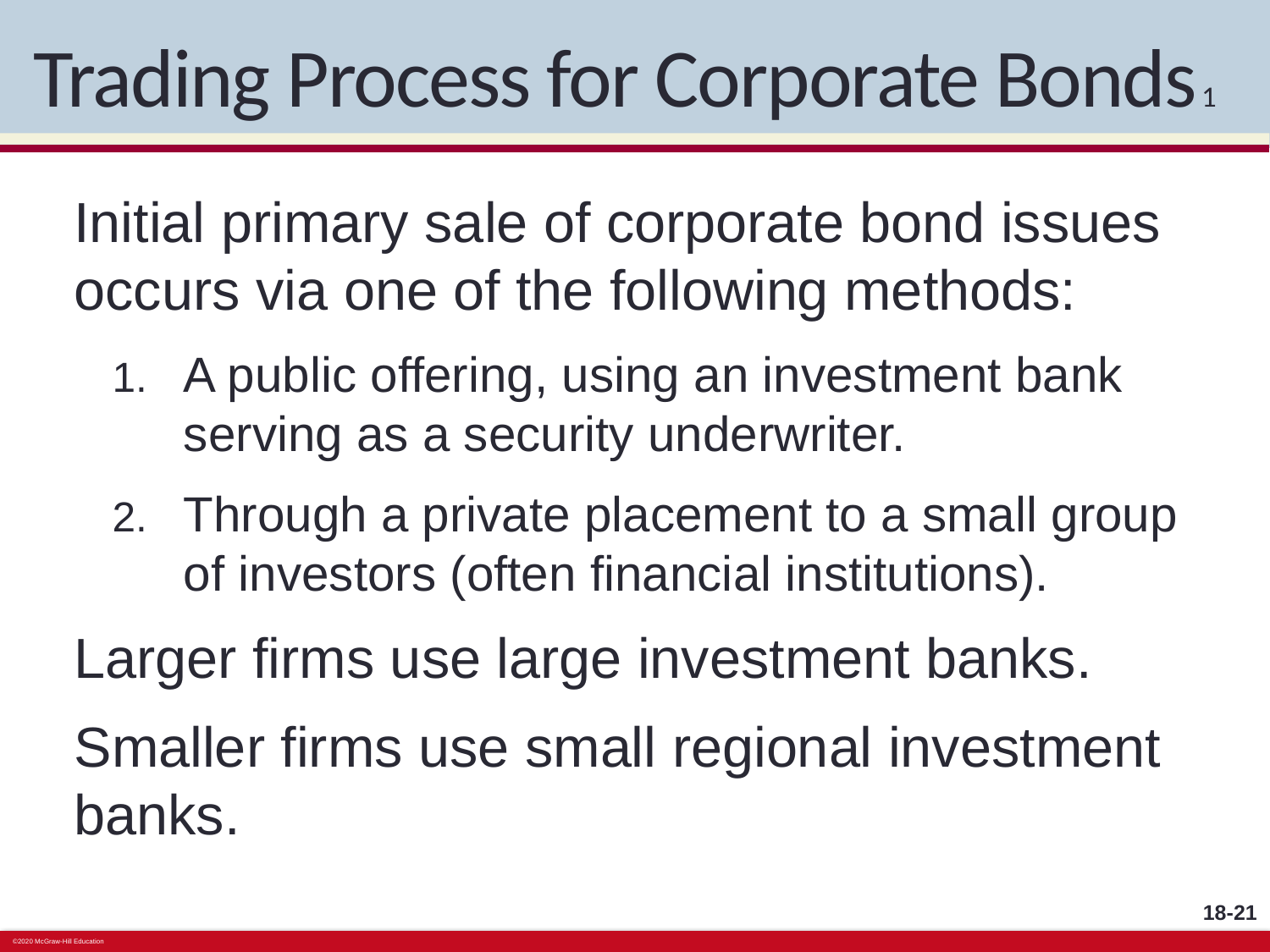

# Trading Process for Corporate Bonds 1
Initial primary sale of corporate bond issues occurs via one of the following methods:
A public offering, using an investment bank serving as a security underwriter.
Through a private placement to a small group of investors (often financial institutions).
Larger firms use large investment banks.
Smaller firms use small regional investment banks.